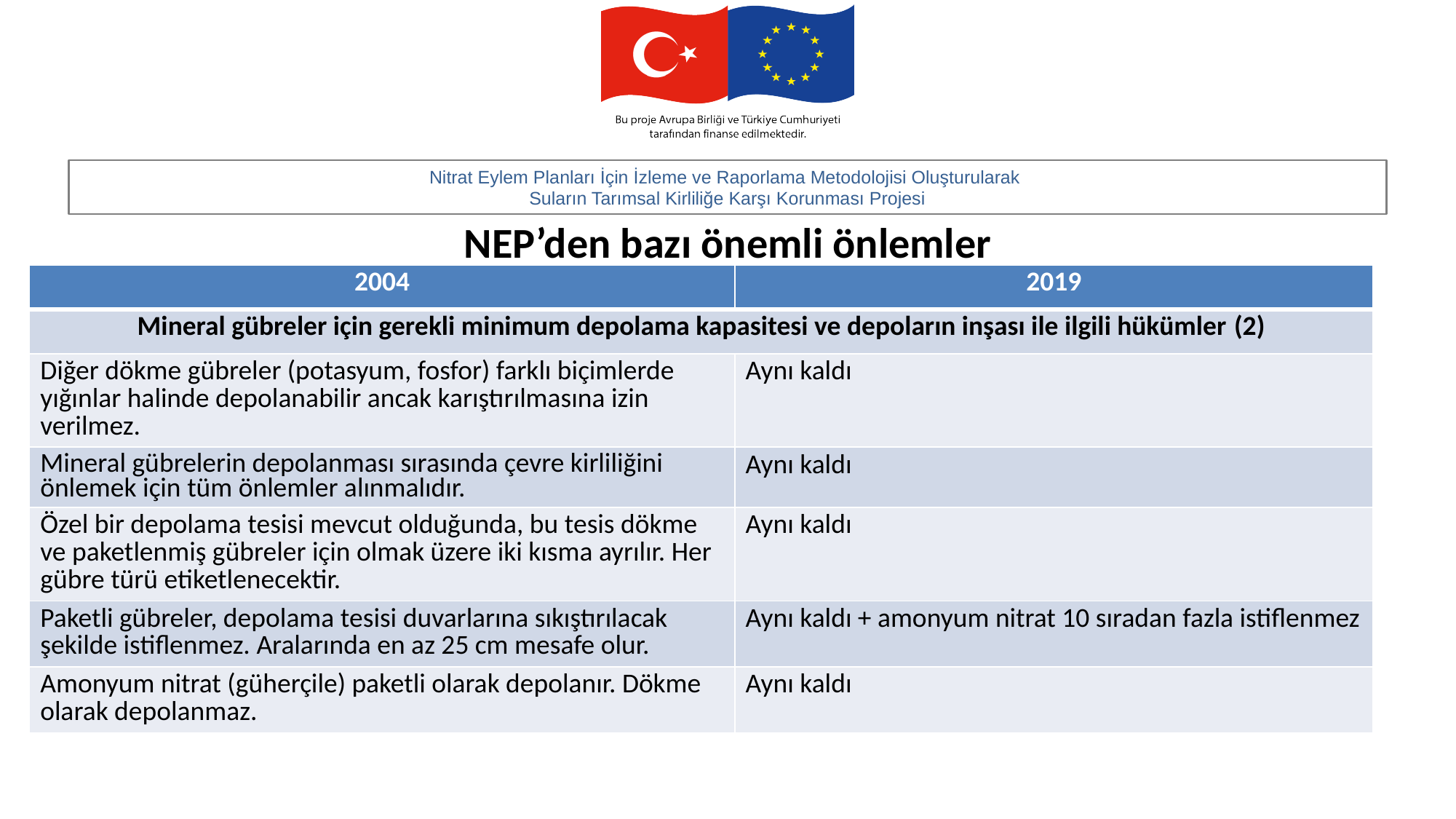

# NEP’den bazı önemli önlemler
| 2004 | 2019 |
| --- | --- |
| Mineral gübreler için gerekli minimum depolama kapasitesi ve depoların inşası ile ilgili hükümler (2) |  |
| Diğer dökme gübreler (potasyum, fosfor) farklı biçimlerde yığınlar halinde depolanabilir ancak karıştırılmasına izin verilmez. | Aynı kaldı |
| Mineral gübrelerin depolanması sırasında çevre kirliliğini önlemek için tüm önlemler alınmalıdır. | Aynı kaldı |
| Özel bir depolama tesisi mevcut olduğunda, bu tesis dökme ve paketlenmiş gübreler için olmak üzere iki kısma ayrılır. Her gübre türü etiketlenecektir. | Aynı kaldı |
| Paketli gübreler, depolama tesisi duvarlarına sıkıştırılacak şekilde istiflenmez. Aralarında en az 25 cm mesafe olur. | Aynı kaldı + amonyum nitrat 10 sıradan fazla istiflenmez |
| Amonyum nitrat (güherçile) paketli olarak depolanır. Dökme olarak depolanmaz. | Aynı kaldı |
.

.